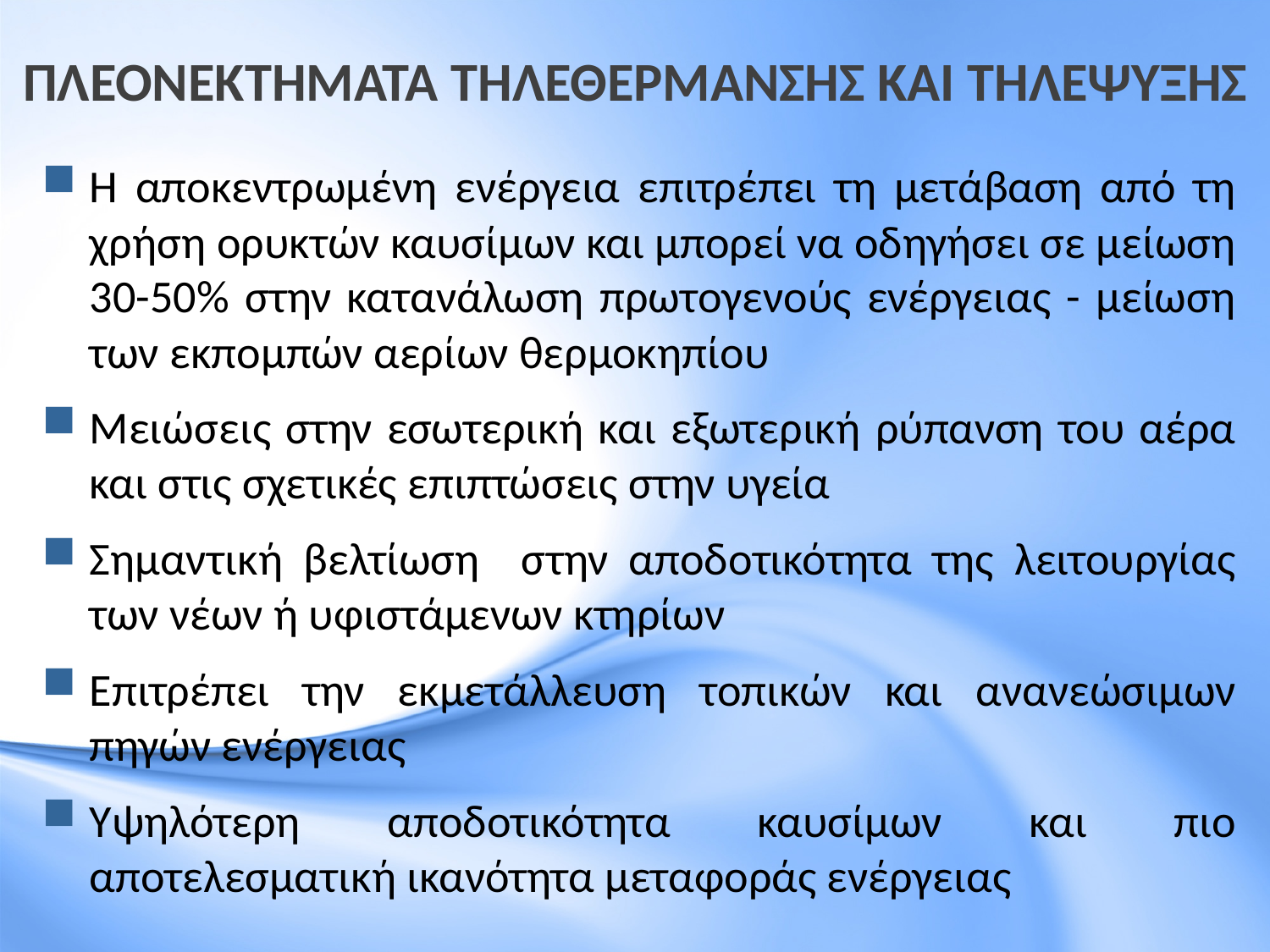

# ΠΛΕΟΝΕΚΤΗΜΑΤΑ ΤΗΛΕΘΕΡΜΑΝΣΗΣ ΚΑΙ ΤΗΛΕΨΥΞΗΣ
Η αποκεντρωμένη ενέργεια επιτρέπει τη μετάβαση από τη χρήση ορυκτών καυσίμων και μπορεί να οδηγήσει σε μείωση 30-50% στην κατανάλωση πρωτογενούς ενέργειας - μείωση των εκπομπών αερίων θερμοκηπίου
Μειώσεις στην εσωτερική και εξωτερική ρύπανση του αέρα και στις σχετικές επιπτώσεις στην υγεία
Σημαντική βελτίωση  στην αποδοτικότητα της λειτουργίας των νέων ή υφιστάμενων κτηρίων
Επιτρέπει την εκμετάλλευση τοπικών και ανανεώσιμων πηγών ενέργειας
Υψηλότερη αποδοτικότητα καυσίμων και πιο αποτελεσματική ικανότητα μεταφοράς ενέργειας